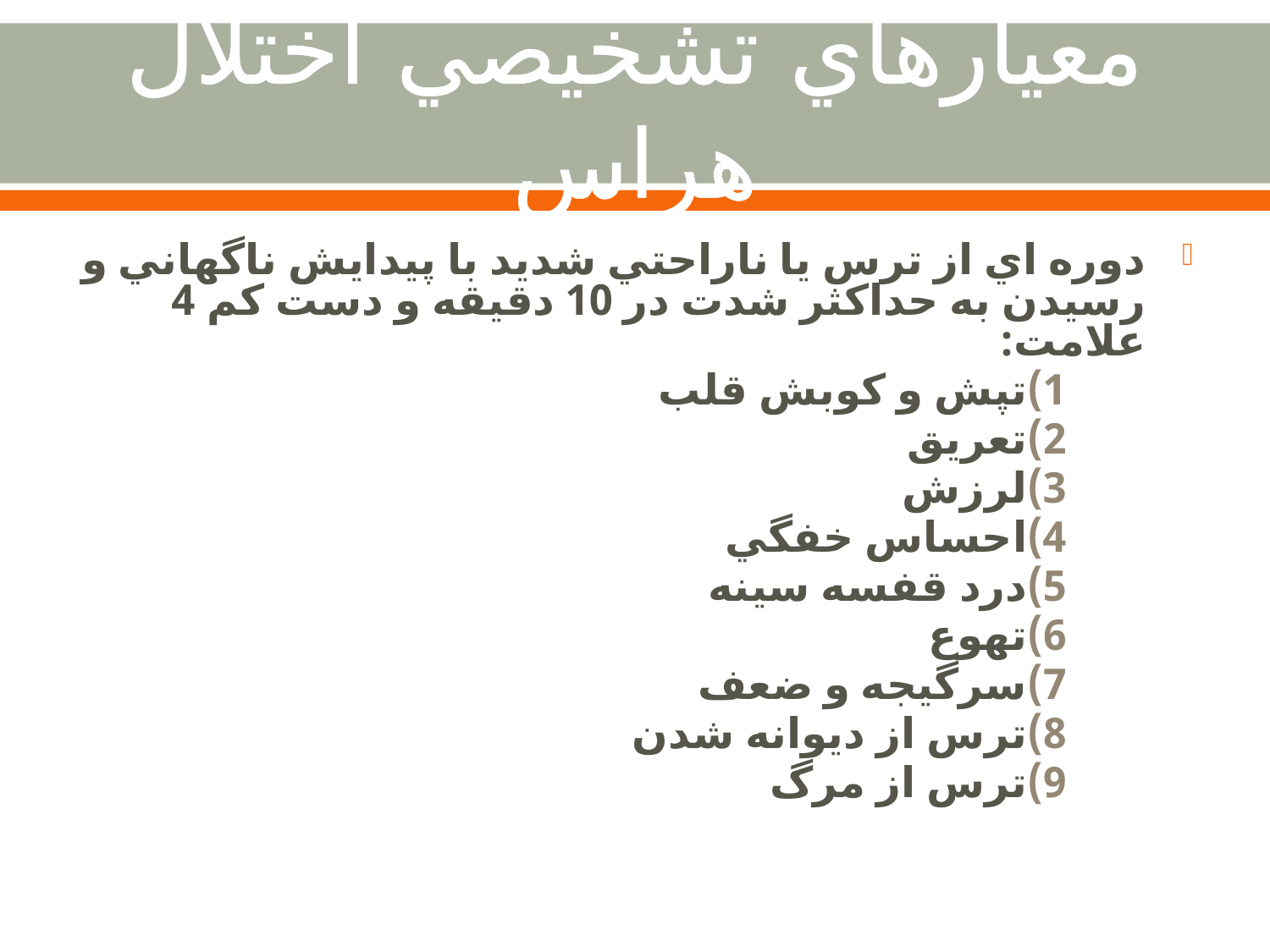

# معيارهاي تشخيصي اختلال هراس
دوره اي از ترس يا ناراحتي شديد با پيدايش ناگهاني و رسيدن به حداكثر شدت در 10 دقيقه و دست كم 4 علامت:
تپش و كوبش قلب
تعريق
لرزش
احساس خفگي
درد قفسه سينه
تهوع
سرگيجه و ضعف
ترس از ديوانه شدن
ترس از مرگ